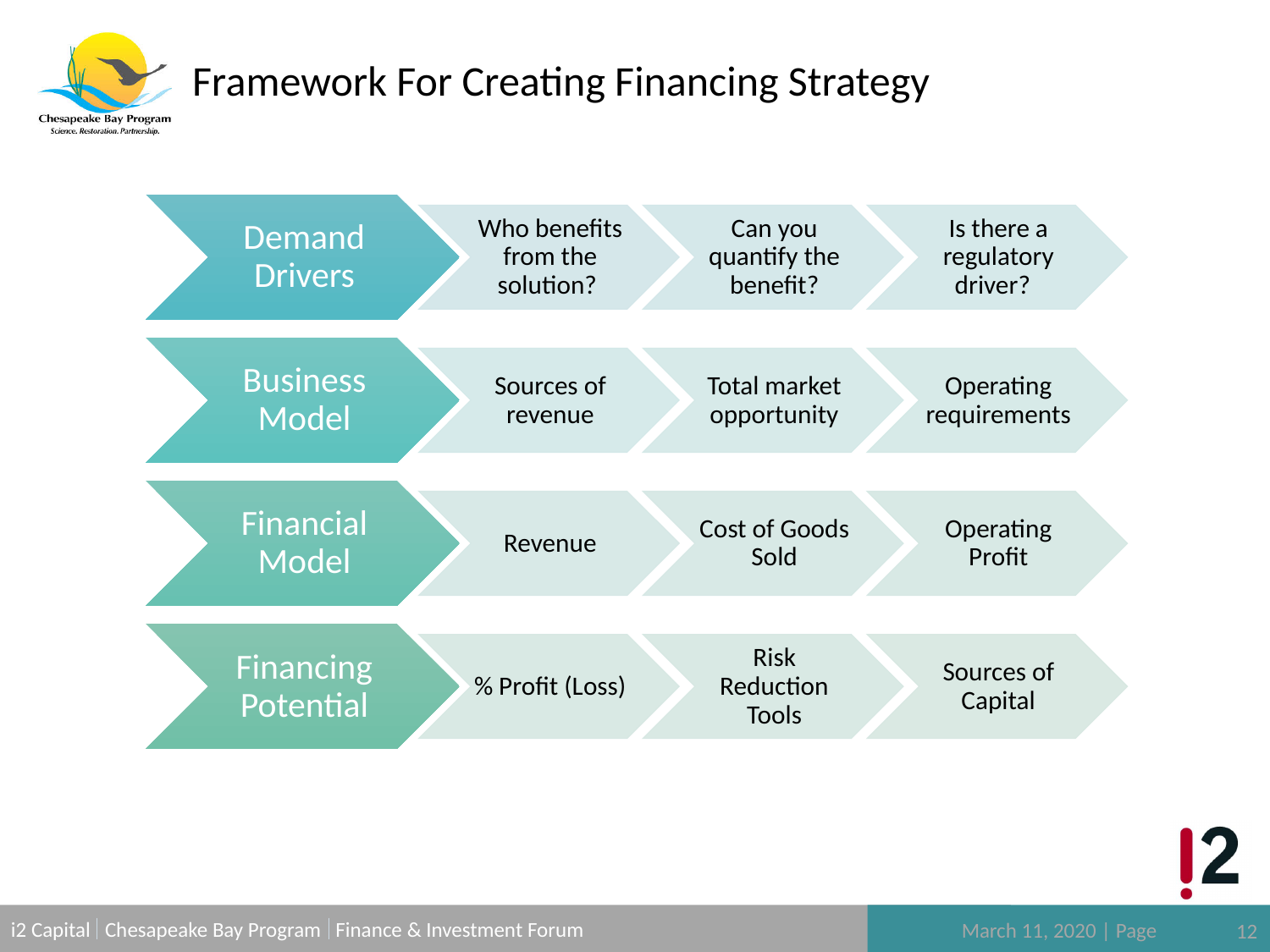

# Framework For Creating Financing Strategy
Demand Drivers
Who benefits from the solution?
Can you quantify the benefit?
Is there a regulatory driver?
Business Model
Sources of revenue
Total market opportunity
Operating requirements
Financial Model
Revenue
Cost of Goods Sold
Operating Profit
Financing Potential
% Profit (Loss)
Risk Reduction Tools
Sources of Capital
12